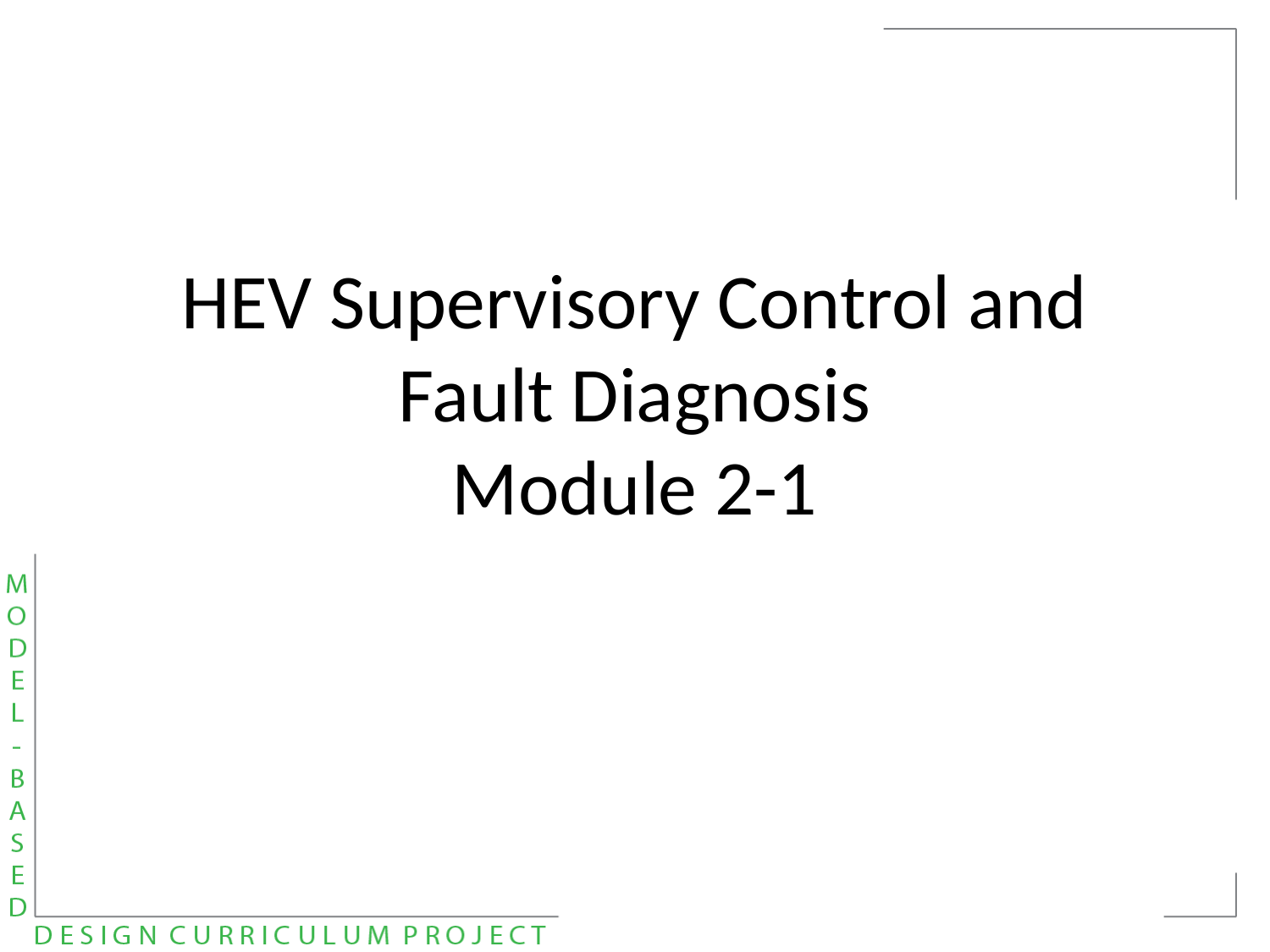

HEV Supervisory Control and Fault Diagnosis
Module 2-1